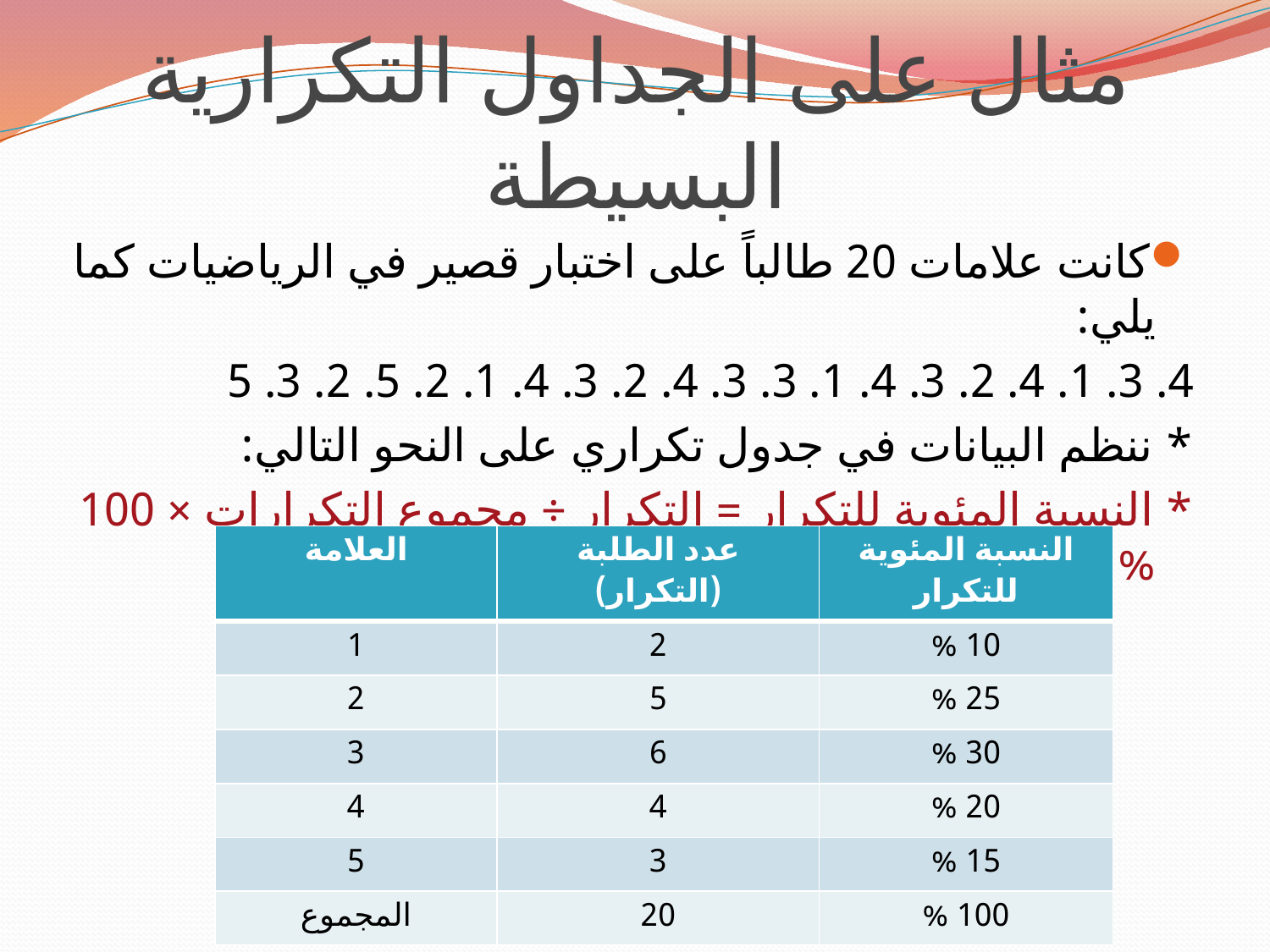

# مثال على الجداول التكرارية البسيطة
كانت علامات 20 طالباً على اختبار قصير في الرياضيات كما يلي:
4. 3. 1. 4. 2. 3. 4. 1. 3. 3. 4. 2. 3. 4. 1. 2. 5. 2. 3. 5
* ننظم البيانات في جدول تكراري على النحو التالي:
* النسبة المئوية للتكرار = التكرار ÷ مجموع التكرارات × 100 %

| العلامة | عدد الطلبة (التكرار) | النسبة المئوية للتكرار |
| --- | --- | --- |
| 1 | 2 | 10 % |
| 2 | 5 | 25 % |
| 3 | 6 | 30 % |
| 4 | 4 | 20 % |
| 5 | 3 | 15 % |
| المجموع | 20 | 100 % |